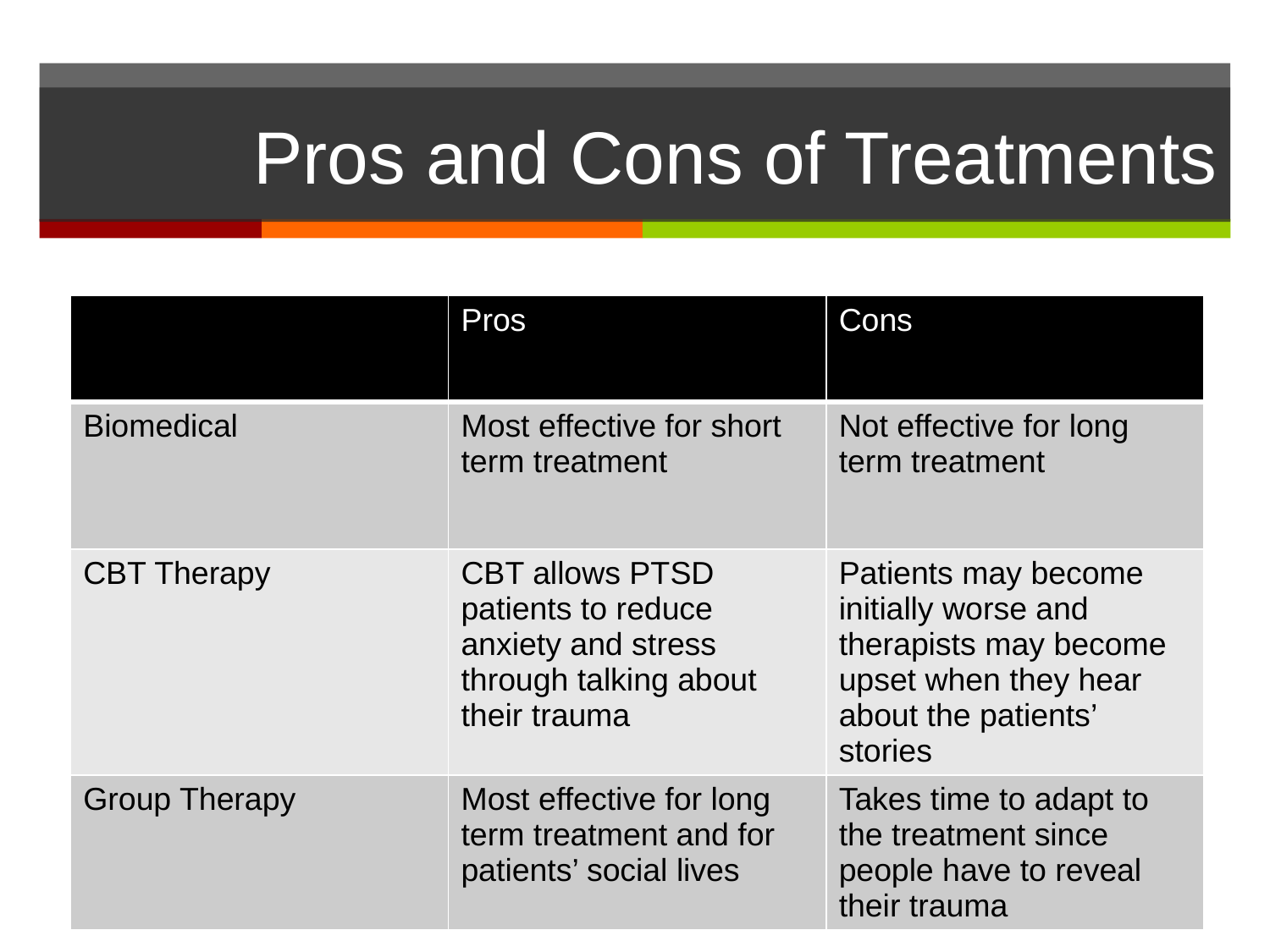

# Pros and Cons of Treatments
|  | Pros | Cons |
| --- | --- | --- |
| Biomedical | Most effective for short term treatment | Not effective for long term treatment |
| CBT Therapy | CBT allows PTSD patients to reduce anxiety and stress through talking about their trauma | Patients may become initially worse and therapists may become upset when they hear about the patients’ stories |
| Group Therapy | Most effective for long term treatment and for patients’ social lives | Takes time to adapt to the treatment since people have to reveal their trauma |